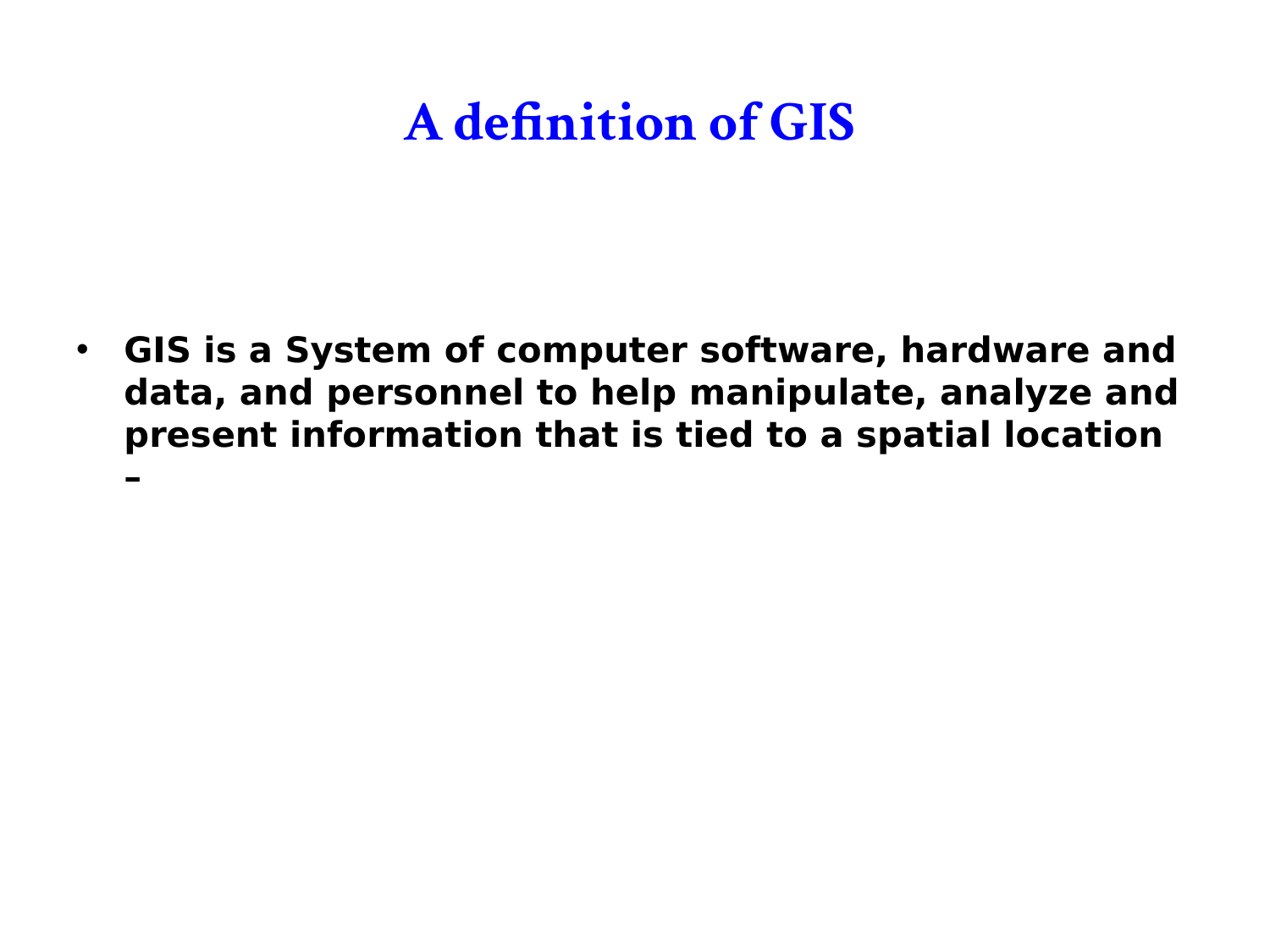

# A definition of GIS

GIS is a System of computer software, hardware and data, and personnel to help manipulate, analyze and present information that is tied to a spatial location –